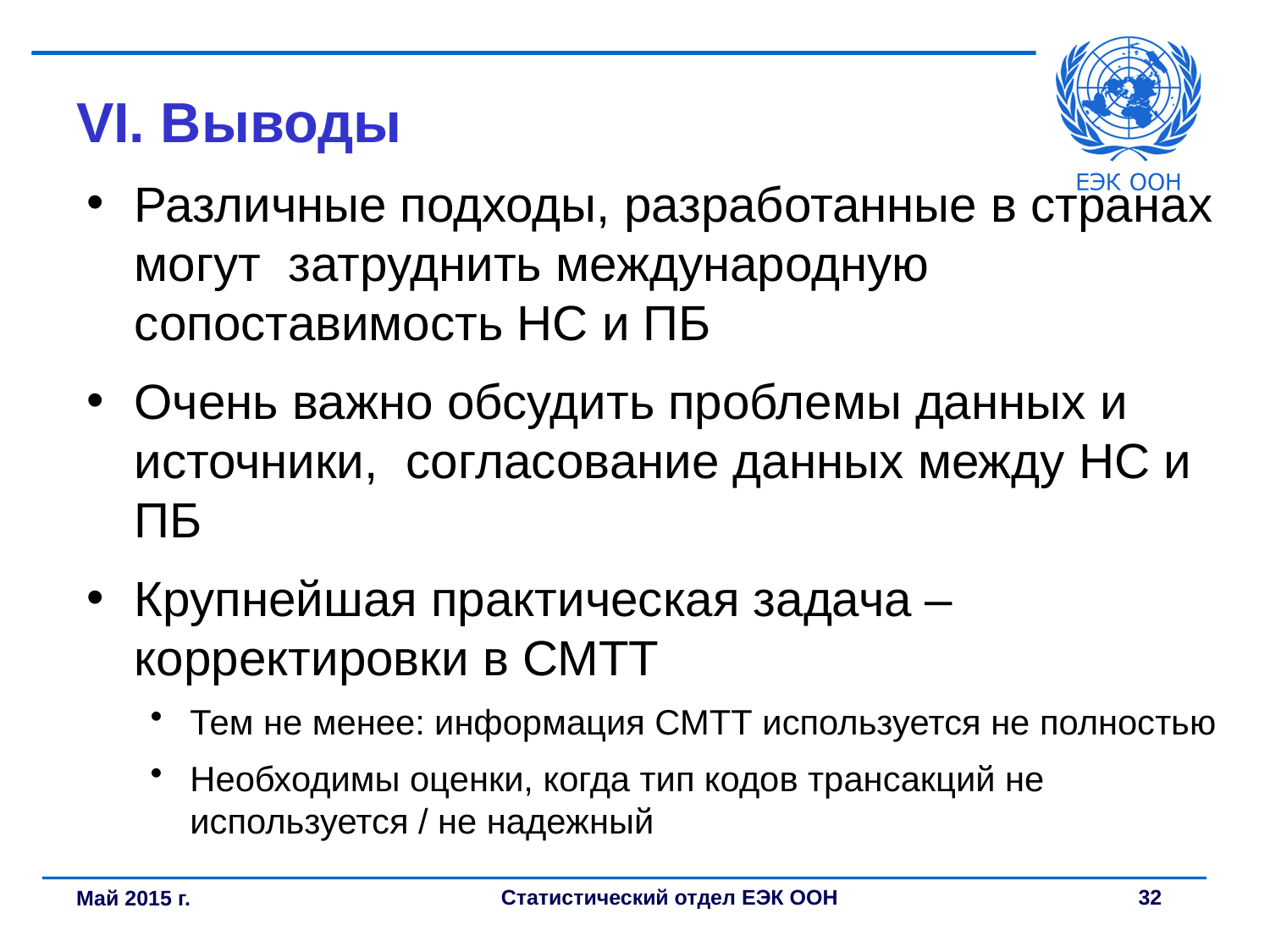

# VI. Выводы
Различные подходы, разработанные в странах могут  затруднить международную сопоставимость НС и ПБ
Очень важно обсудить проблемы данных и источники,  согласование данных между НС и ПБ
Крупнейшая практическая задача – корректировки в СМТТ
Тем не менее: информация СМТТ используется не полностью
Необходимы оценки, когда тип кодов трансакций не используется / не надежный

Май 2015 г.